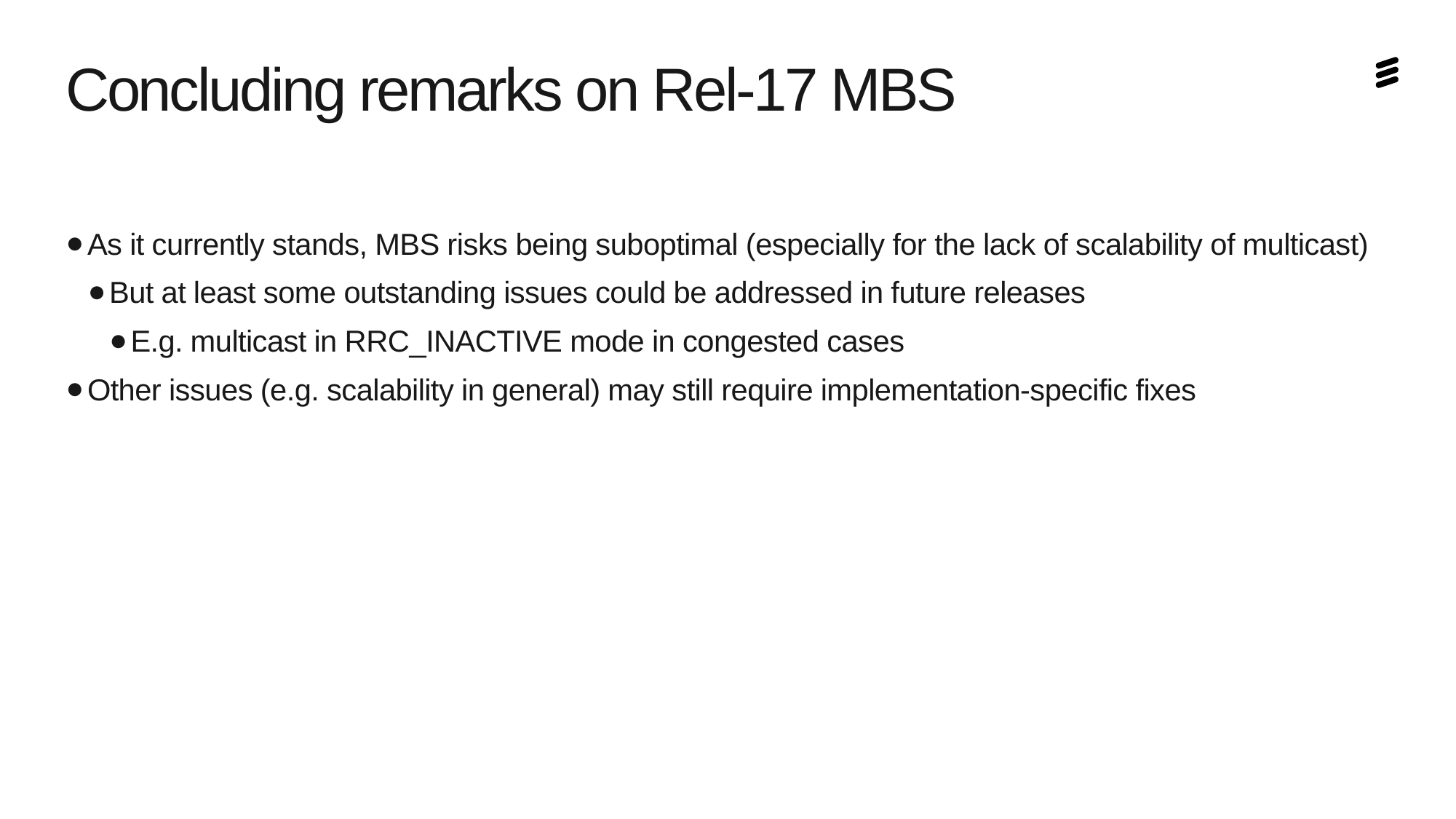

# Concluding remarks on Rel-17 MBS
As it currently stands, MBS risks being suboptimal (especially for the lack of scalability of multicast)
But at least some outstanding issues could be addressed in future releases
E.g. multicast in RRC_INACTIVE mode in congested cases
Other issues (e.g. scalability in general) may still require implementation-specific fixes